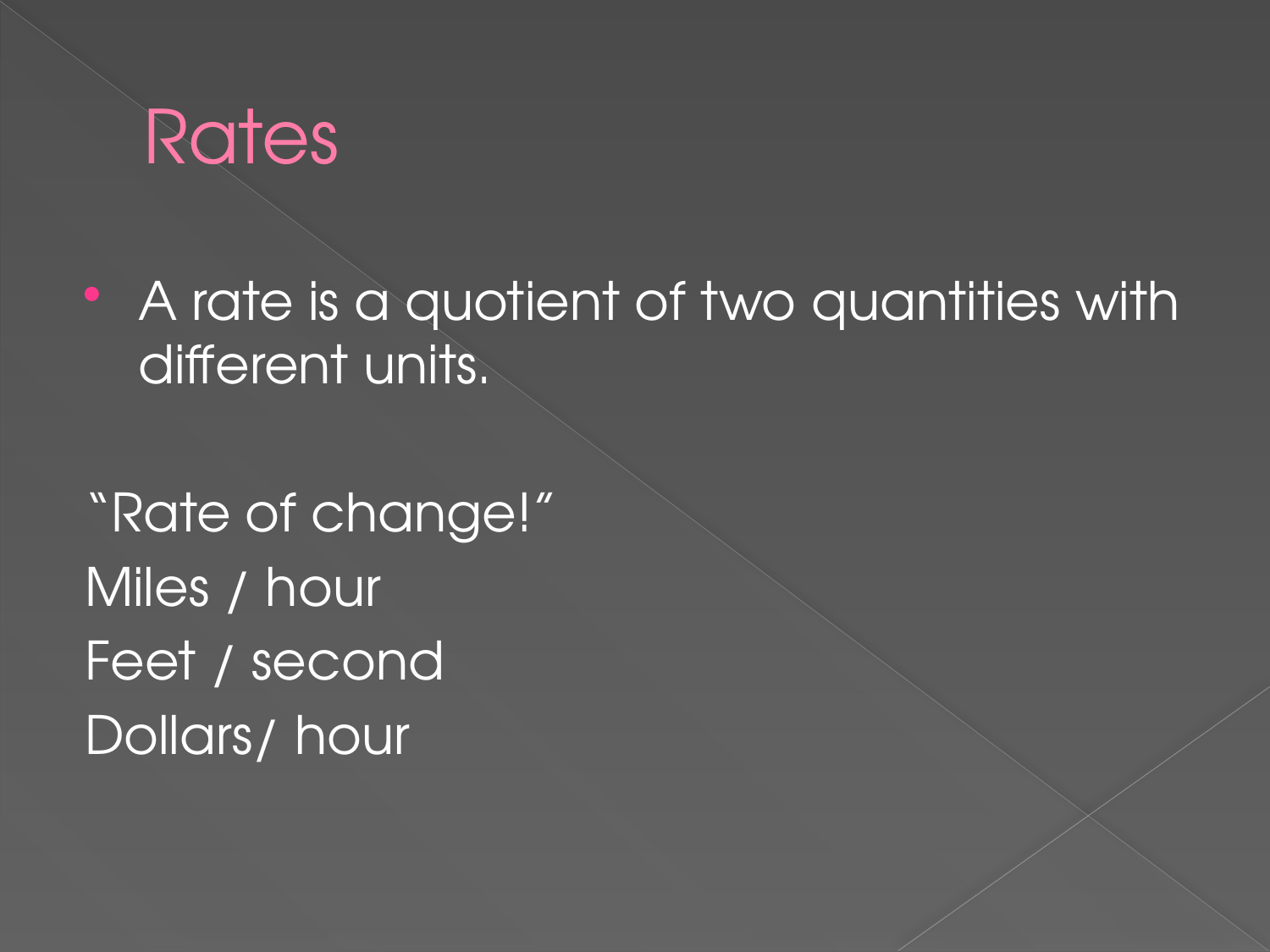

# Rates
A rate is a quotient of two quantities with different units.

“Rate of change!”
Miles / hour
Feet / second
Dollars/ hour